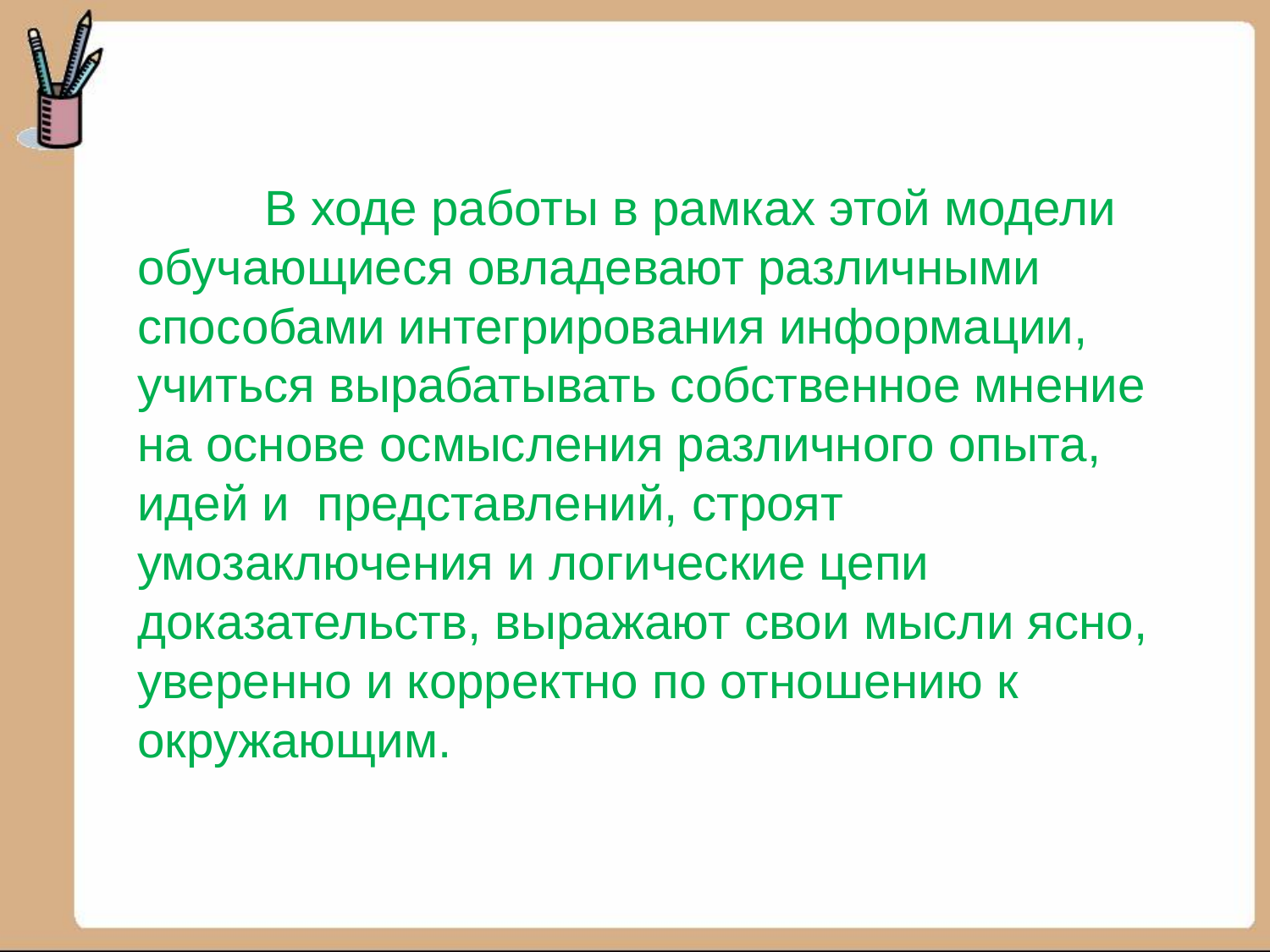

В ходе работы в рамках этой модели обучающиеся овладевают различными способами интегрирования информации, учиться вырабатывать собственное мнение на основе осмысления различного опыта, идей и  представлений, строят умозаключения и логические цепи доказательств, выражают свои мысли ясно, уверенно и корректно по отношению к окружающим.